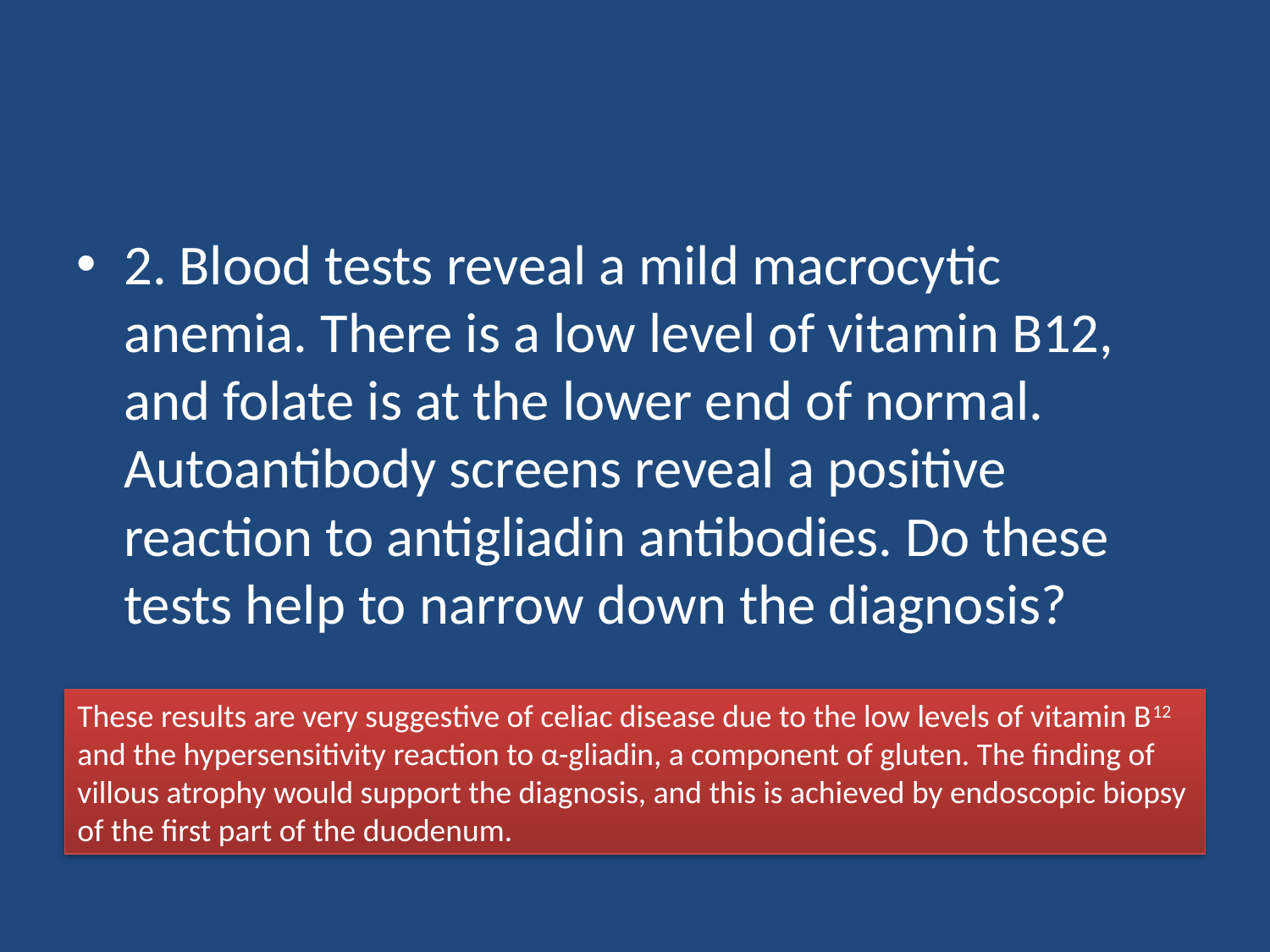

#
2. Blood tests reveal a mild macrocytic anemia. There is a low level of vitamin B12, and folate is at the lower end of normal. Autoantibody screens reveal a positive reaction to antigliadin antibodies. Do these tests help to narrow down the diagnosis?
These results are very suggestive of celiac disease due to the low levels of vitamin B12 and the hypersensitivity reaction to α-gliadin, a component of gluten. The finding of villous atrophy would support the diagnosis, and this is achieved by endoscopic biopsy of the first part of the duodenum.